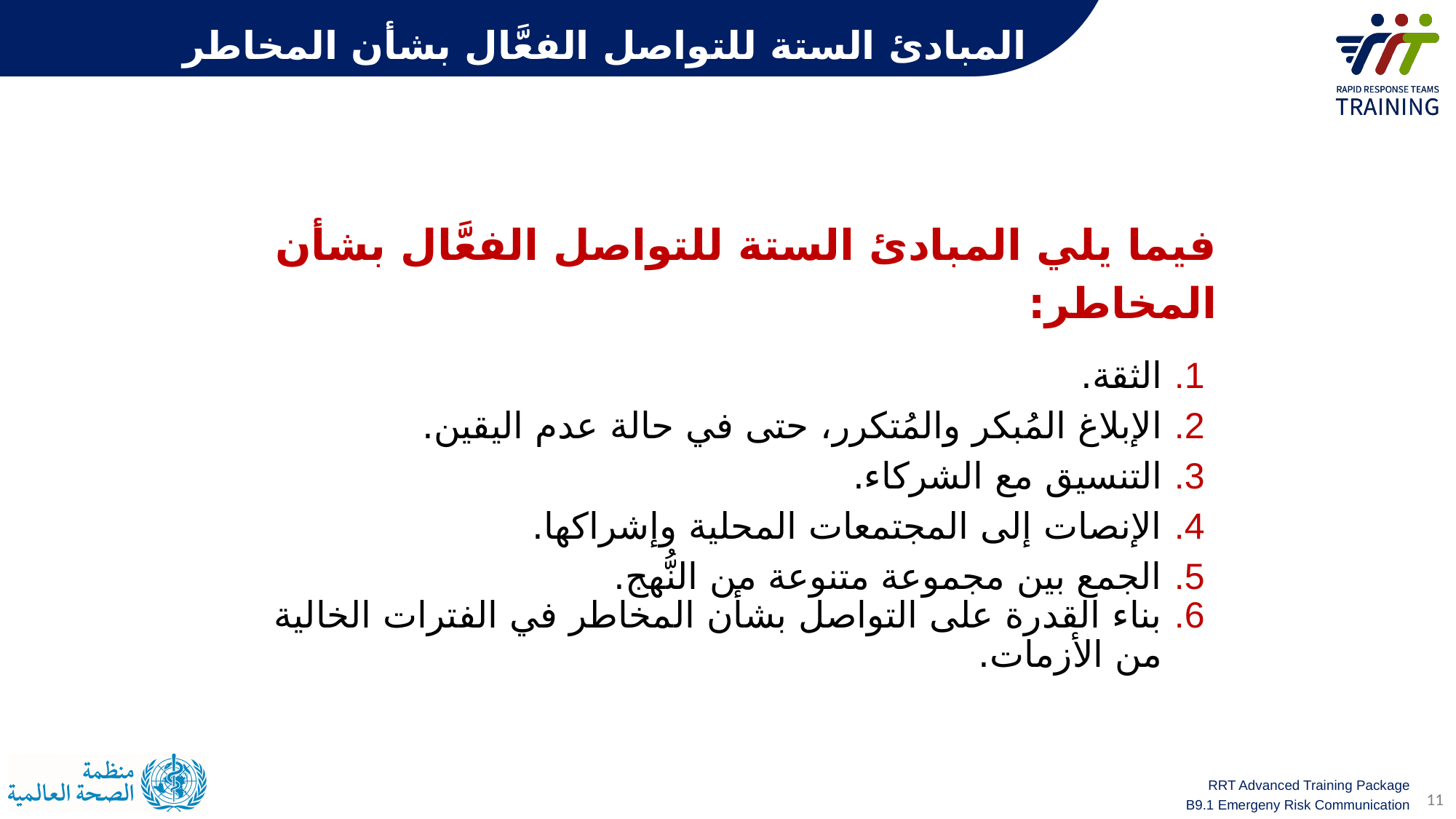

المبادئ الستة للتواصل الفعَّال بشأن المخاطر
فيما يلي المبادئ الستة للتواصل الفعَّال بشأن المخاطر:
الثقة.
الإبلاغ المُبكر والمُتكرر، حتى في حالة عدم اليقين.
التنسيق مع الشركاء.
الإنصات إلى المجتمعات المحلية وإشراكها.
الجمع بين مجموعة متنوعة من النُّهج.
بناء القدرة على التواصل بشأن المخاطر في الفترات الخالية من الأزمات.